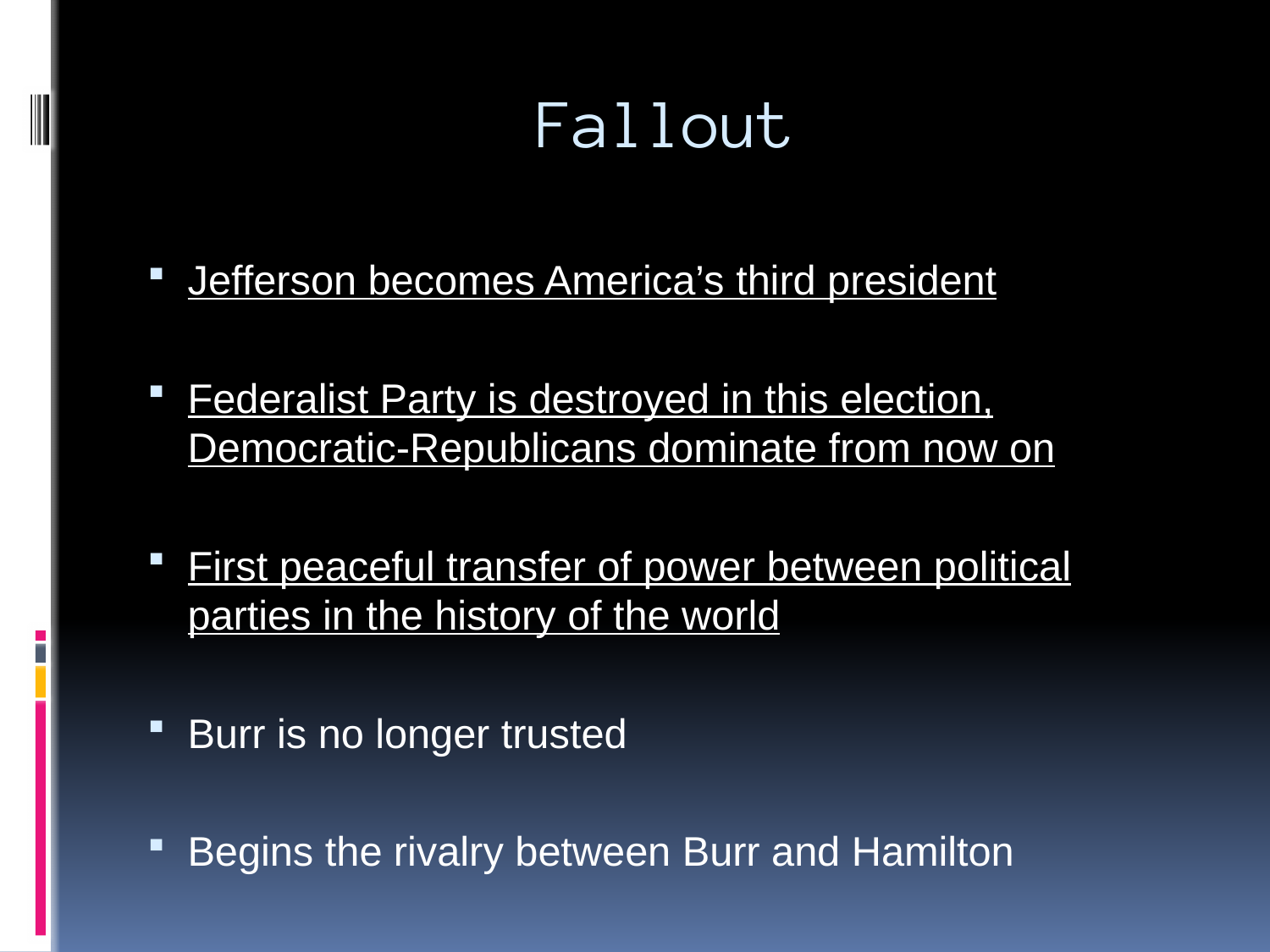

# Fallout
Jefferson becomes America’s third president

Federalist Party is destroyed in this election, Democratic-Republicans dominate from now on

First peaceful transfer of power between political parties in the history of the world

Burr is no longer trusted

Begins the rivalry between Burr and Hamilton